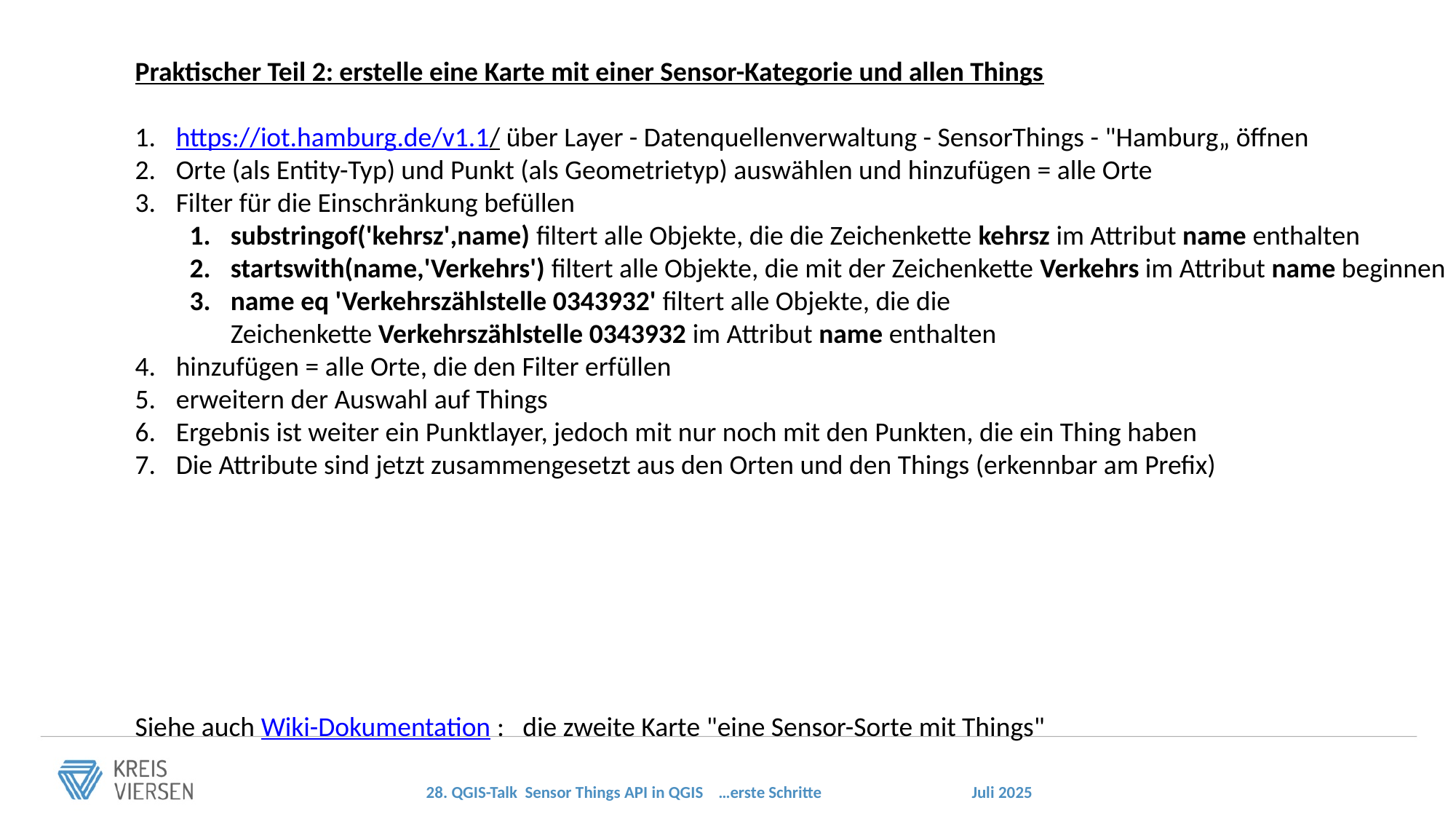

Praktischer Teil 2: erstelle eine Karte mit einer Sensor-Kategorie und allen Things

https://iot.hamburg.de/v1.1/ über Layer - Datenquellenverwaltung - SensorThings - "Hamburg„ öffnen
Orte (als Entity-Typ) und Punkt (als Geometrietyp) auswählen und hinzufügen = alle Orte
Filter für die Einschränkung befüllen
substringof('kehrsz',name) filtert alle Objekte, die die Zeichenkette kehrsz im Attribut name enthalten
startswith(name,'Verkehrs') filtert alle Objekte, die mit der Zeichenkette Verkehrs im Attribut name beginnen
name eq 'Verkehrszählstelle 0343932' filtert alle Objekte, die die
Zeichenkette Verkehrszählstelle 0343932 im Attribut name enthalten
hinzufügen = alle Orte, die den Filter erfüllen
erweitern der Auswahl auf Things
Ergebnis ist weiter ein Punktlayer, jedoch mit nur noch mit den Punkten, die ein Thing haben
Die Attribute sind jetzt zusammengesetzt aus den Orten und den Things (erkennbar am Prefix)

Siehe auch Wiki-Dokumentation :   die zweite Karte "eine Sensor-Sorte mit Things"
28. QGIS-Talk  Sensor Things API in QGIS    …erste Schritte		Juli 2025